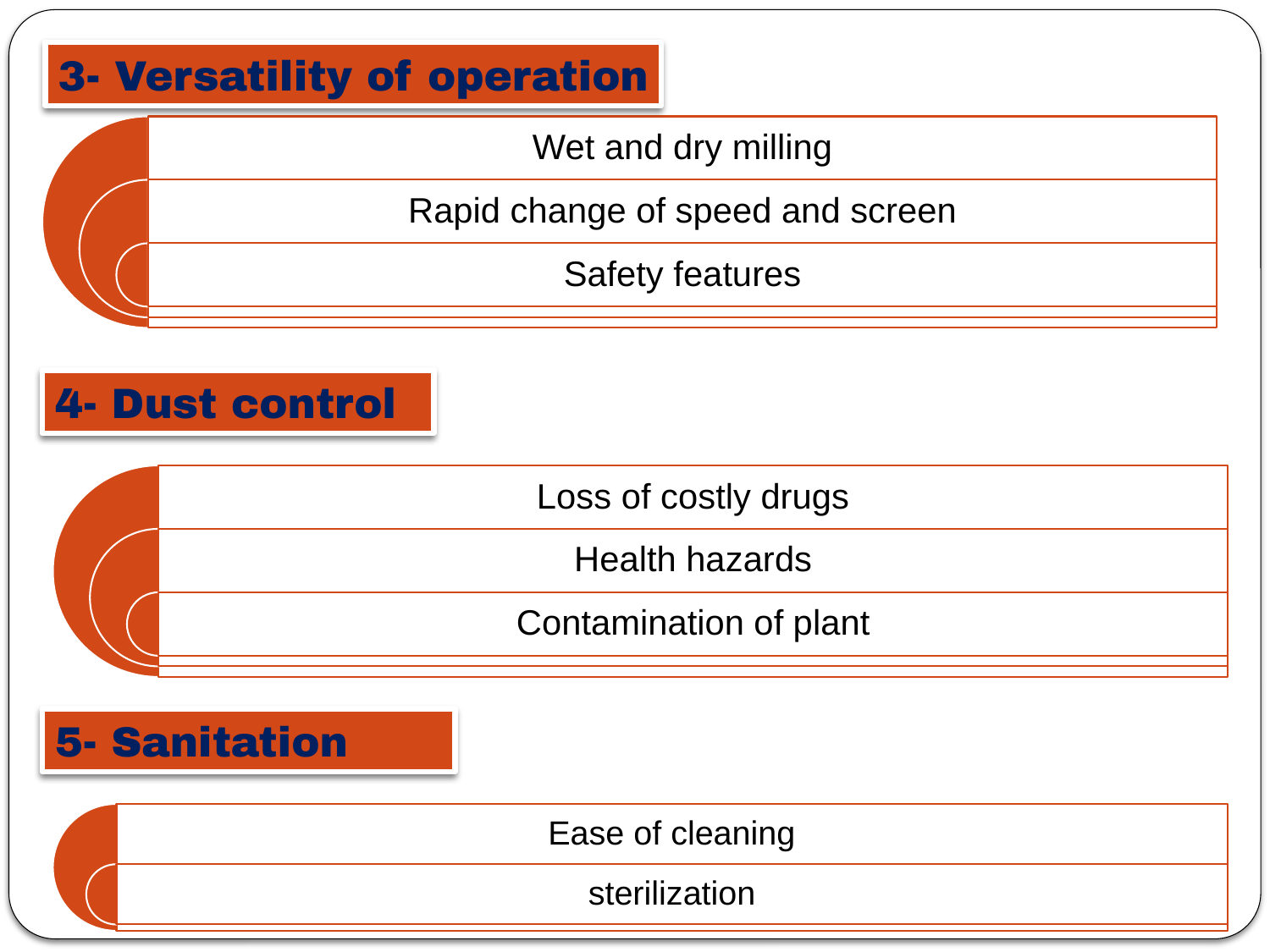

3- Versatility of operation
Wet and dry milling
Rapid change of speed and screen
Safety features
4- Dust control
Loss of costly drugs
Health hazards
Contamination of plant
5- Sanitation
Ease of cleaning
sterilization